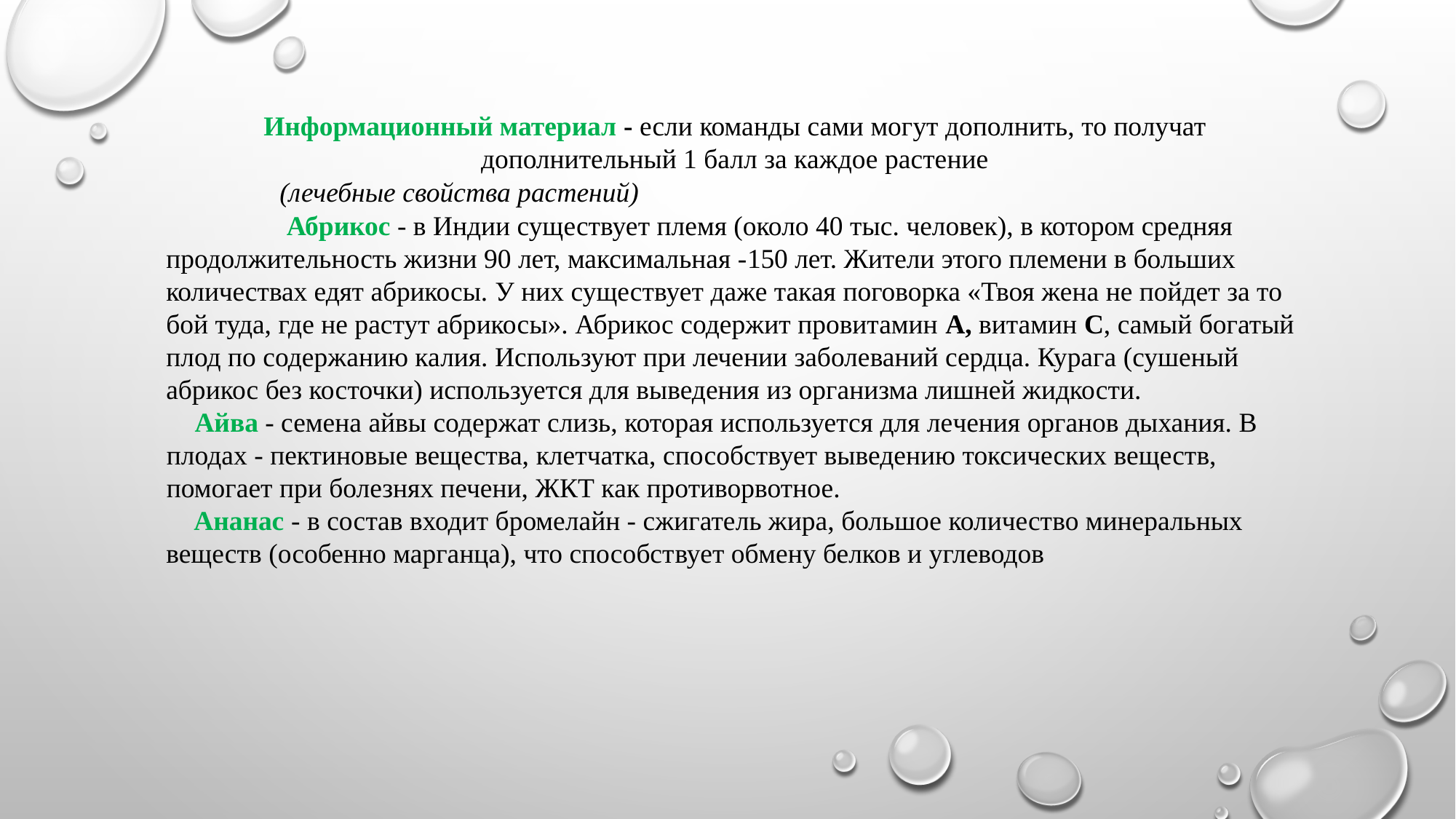

Информационный материал - если команды сами могут дополнить, то получат дополнительный 1 балл за каждое растение
(лечебные свойства растений)
 Абрикос - в Индии существует племя (около 40 тыс. человек), в котором средняя продолжительность жизни 90 лет, максимальная -150 лет. Жители этого племени в больших количествах едят абрикосы. У них существует даже такая поговорка «Твоя жена не пойдет за то­бой туда, где не растут абрикосы». Абрикос содержит провитамин А, витамин С, самый богатый плод по содержанию калия. Используют при лечении заболеваний сердца. Курага (сушеный абрикос без кос­точки) используется для выведения из организма лишней жидкости.
Айва - семена айвы содержат слизь, которая используется для ле­чения органов дыхания. В плодах - пектиновые вещества, клетчатка, способствует выведению токсических веществ, помогает при болезнях печени, ЖКТ как противорвотное.
Ананас - в состав входит бромелайн - сжигатель жира, большое количество минеральных веществ (особенно марганца), что способст­вует обмену белков и углеводов